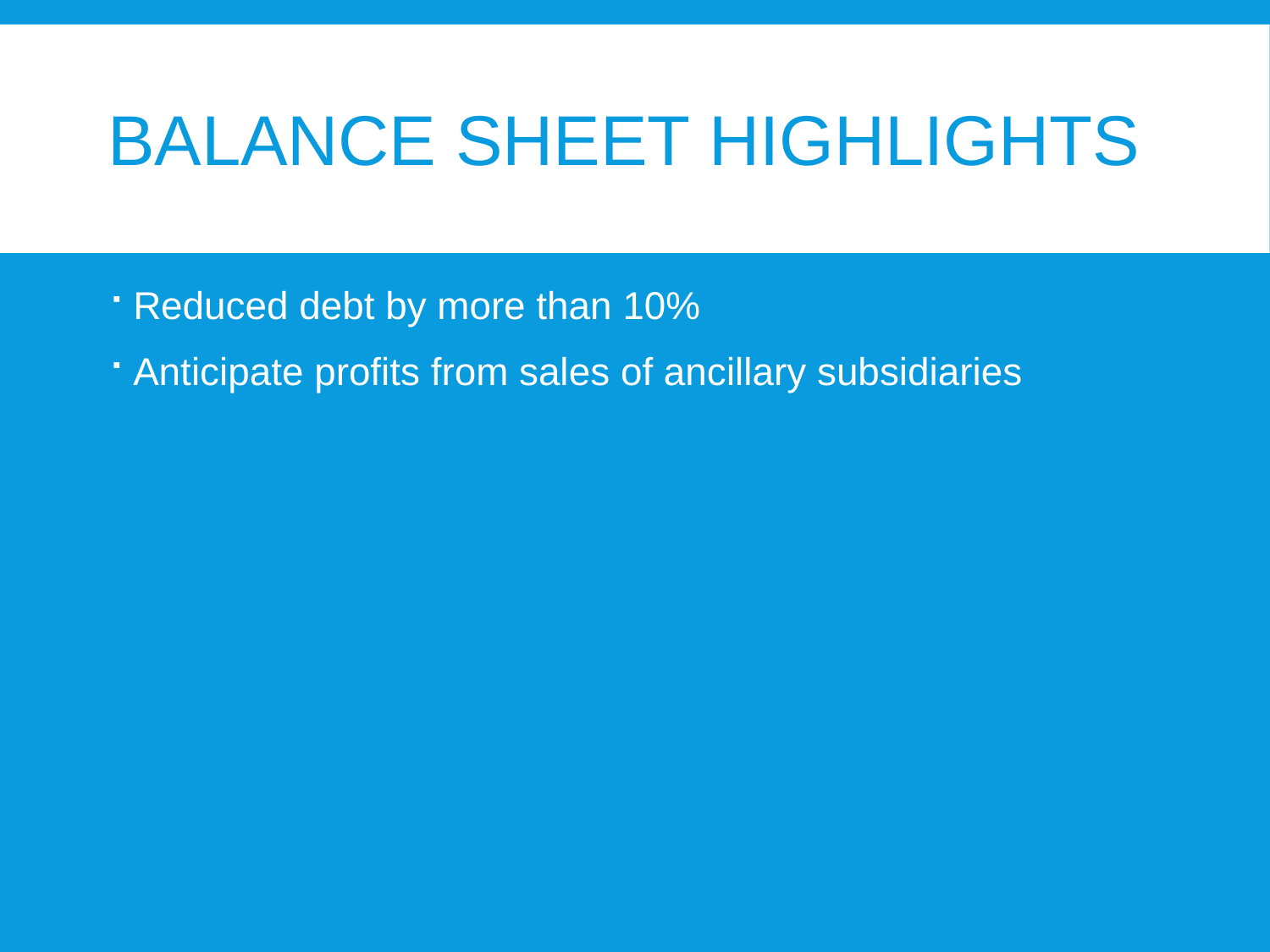

# Balance Sheet Highlights
Reduced debt by more than 10%
Anticipate profits from sales of ancillary subsidiaries